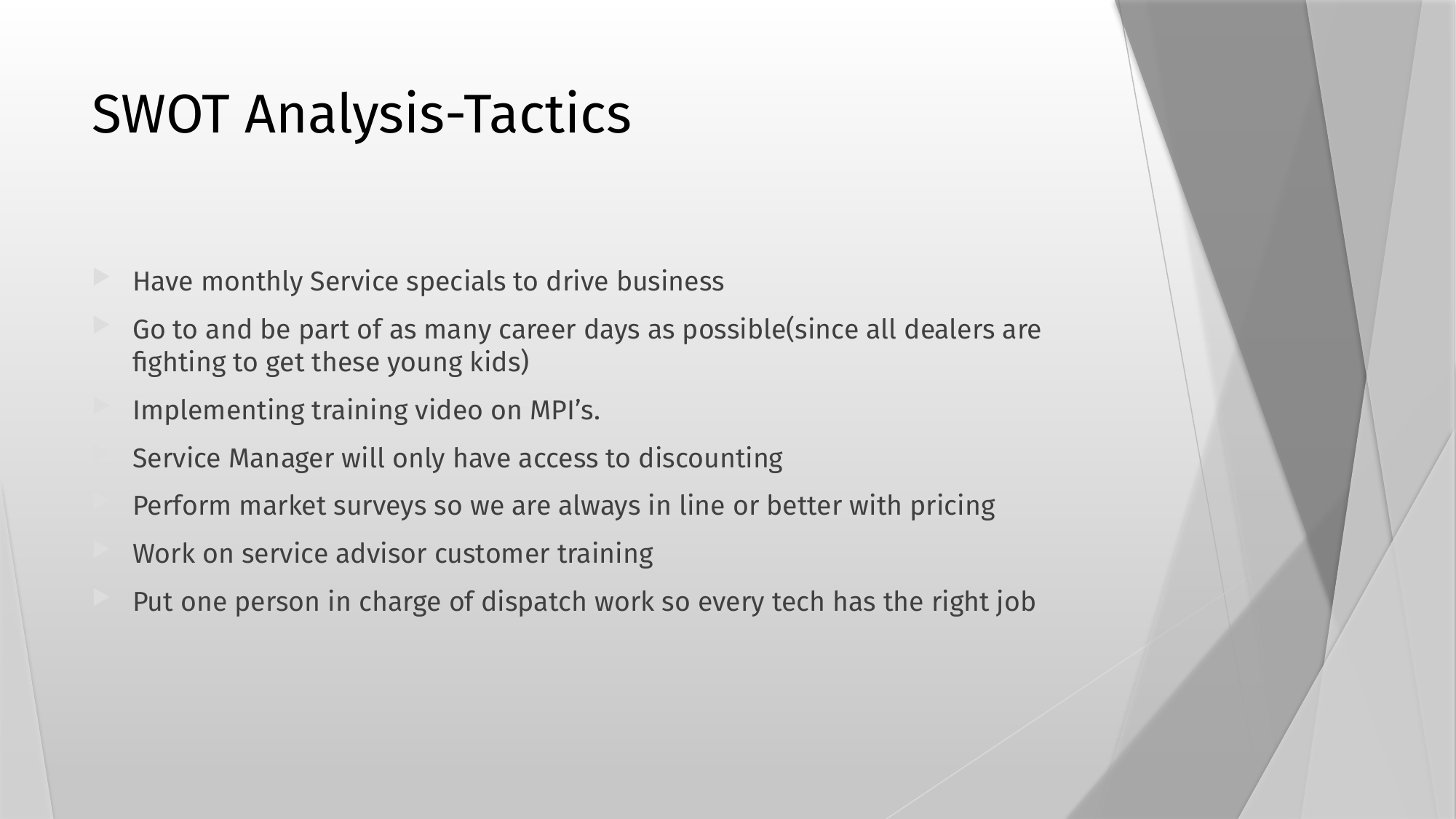

# SWOT Analysis-Tactics
Have monthly Service specials to drive business
Go to and be part of as many career days as possible(since all dealers are fighting to get these young kids)
Implementing training video on MPI’s.
Service Manager will only have access to discounting
Perform market surveys so we are always in line or better with pricing
Work on service advisor customer training
Put one person in charge of dispatch work so every tech has the right job